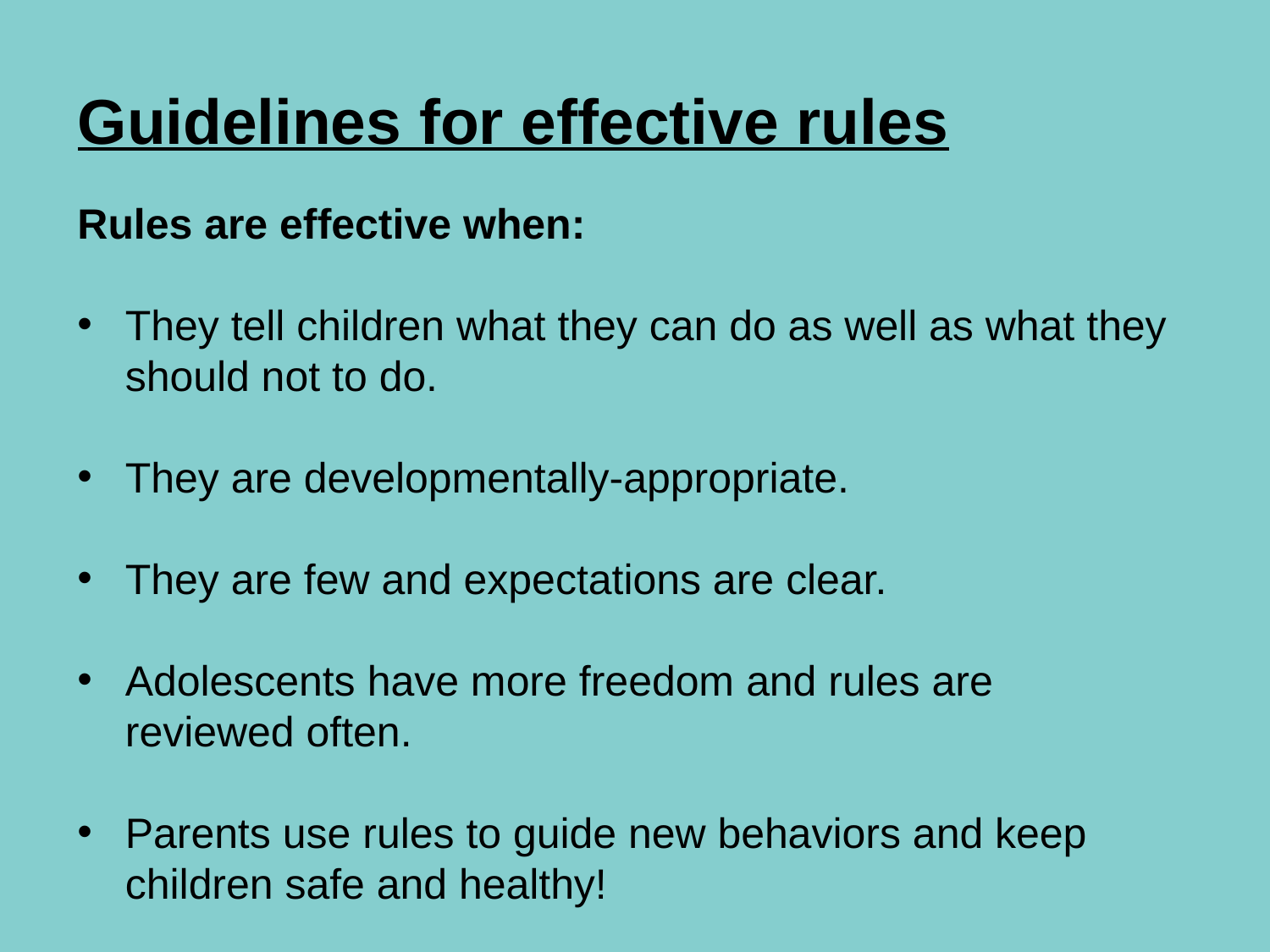

# Guidelines for effective rules
Rules are effective when:

They tell children what they can do as well as what they should not to do.

They are developmentally-appropriate.

They are few and expectations are clear.

Adolescents have more freedom and rules are reviewed often.

Parents use rules to guide new behaviors and keep children safe and healthy!